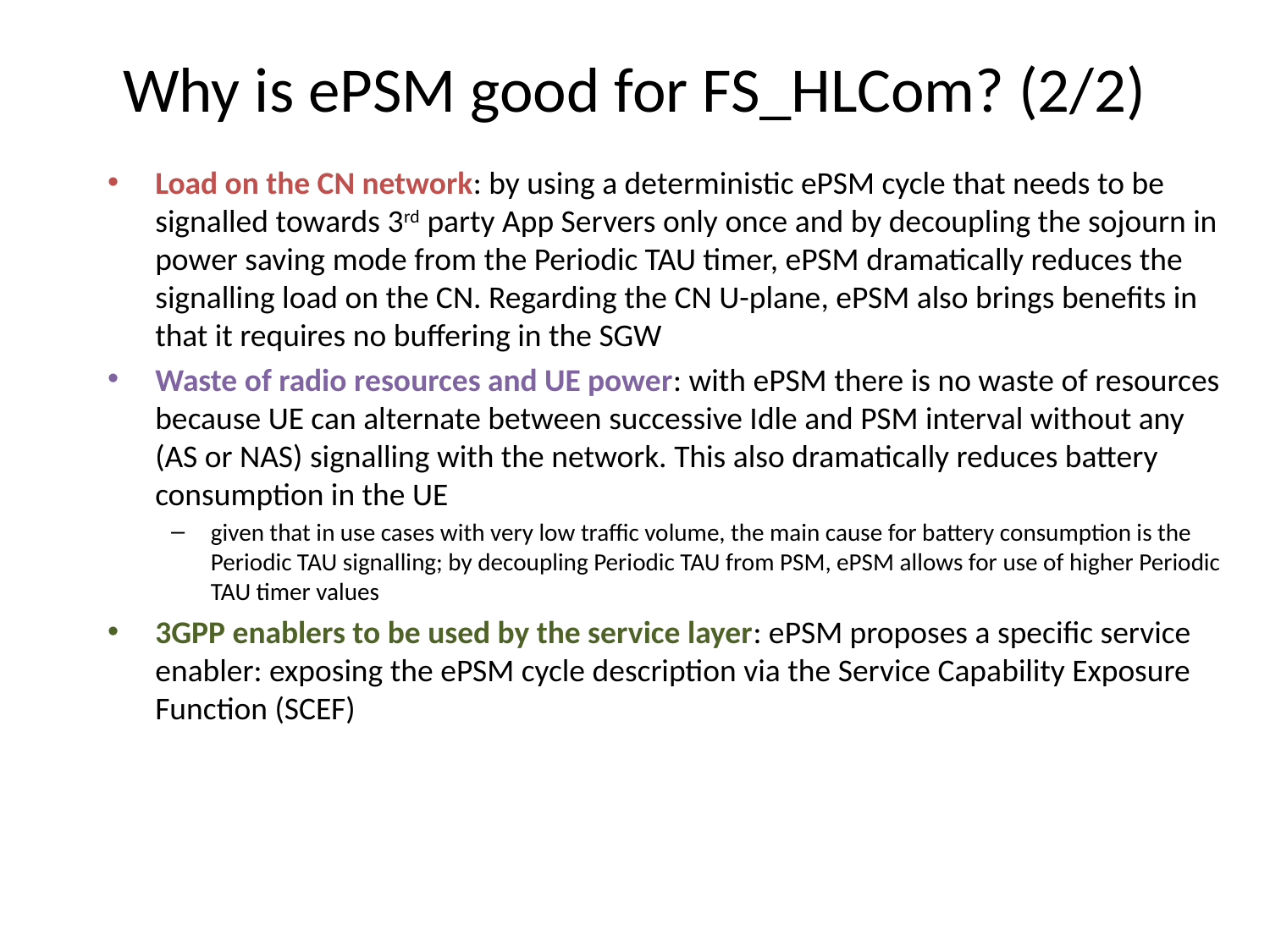

# Why is ePSM good for FS_HLCom? (2/2)
Load on the CN network: by using a deterministic ePSM cycle that needs to be signalled towards 3rd party App Servers only once and by decoupling the sojourn in power saving mode from the Periodic TAU timer, ePSM dramatically reduces the signalling load on the CN. Regarding the CN U-plane, ePSM also brings benefits in that it requires no buffering in the SGW
Waste of radio resources and UE power: with ePSM there is no waste of resources because UE can alternate between successive Idle and PSM interval without any (AS or NAS) signalling with the network. This also dramatically reduces battery consumption in the UE
given that in use cases with very low traffic volume, the main cause for battery consumption is the Periodic TAU signalling; by decoupling Periodic TAU from PSM, ePSM allows for use of higher Periodic TAU timer values
3GPP enablers to be used by the service layer: ePSM proposes a specific service enabler: exposing the ePSM cycle description via the Service Capability Exposure Function (SCEF)